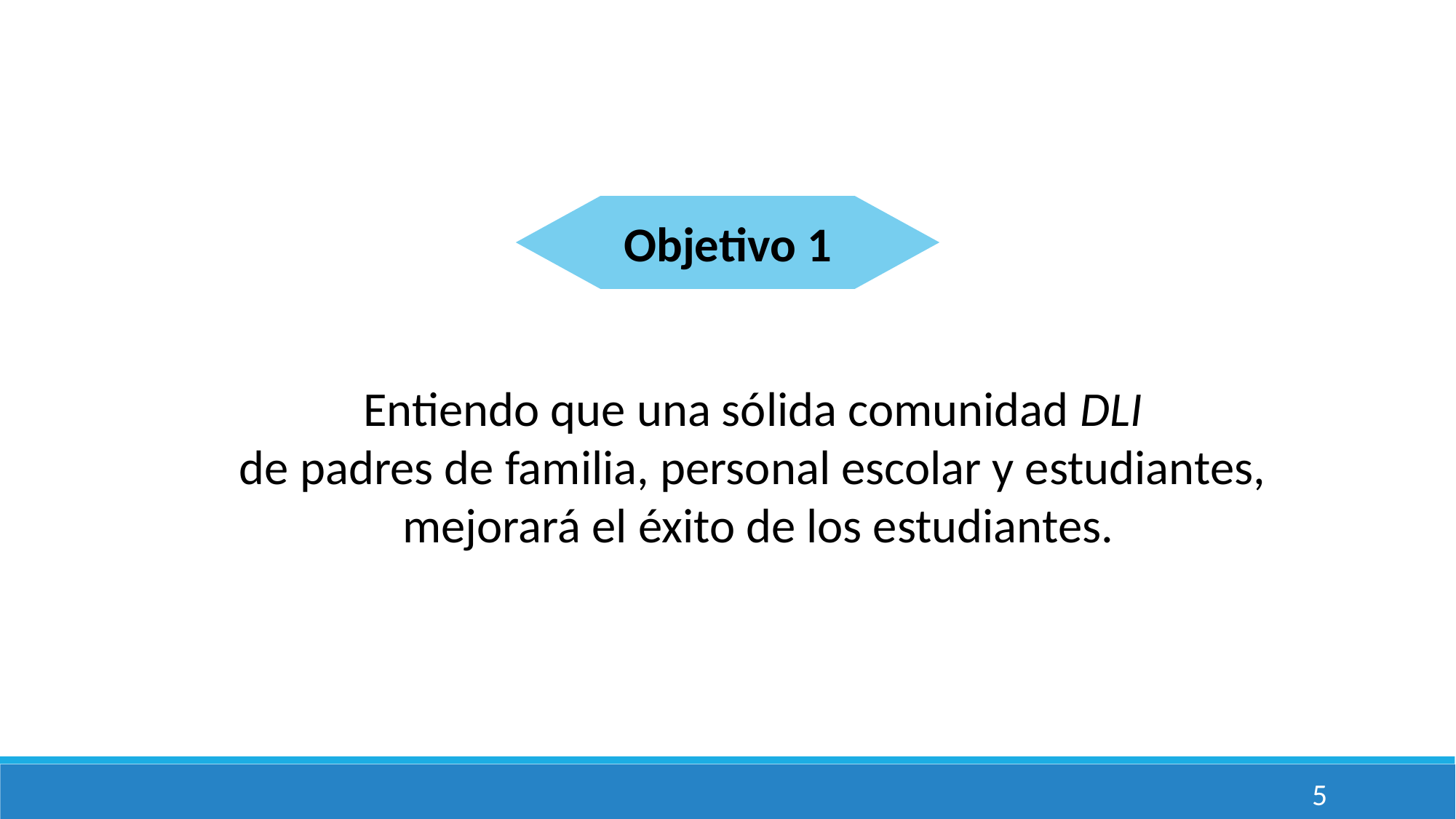

Objetivo 1
Entiendo que una sólida comunidad DLI
de padres de familia, personal escolar y estudiantes,
mejorará el éxito de los estudiantes.
5